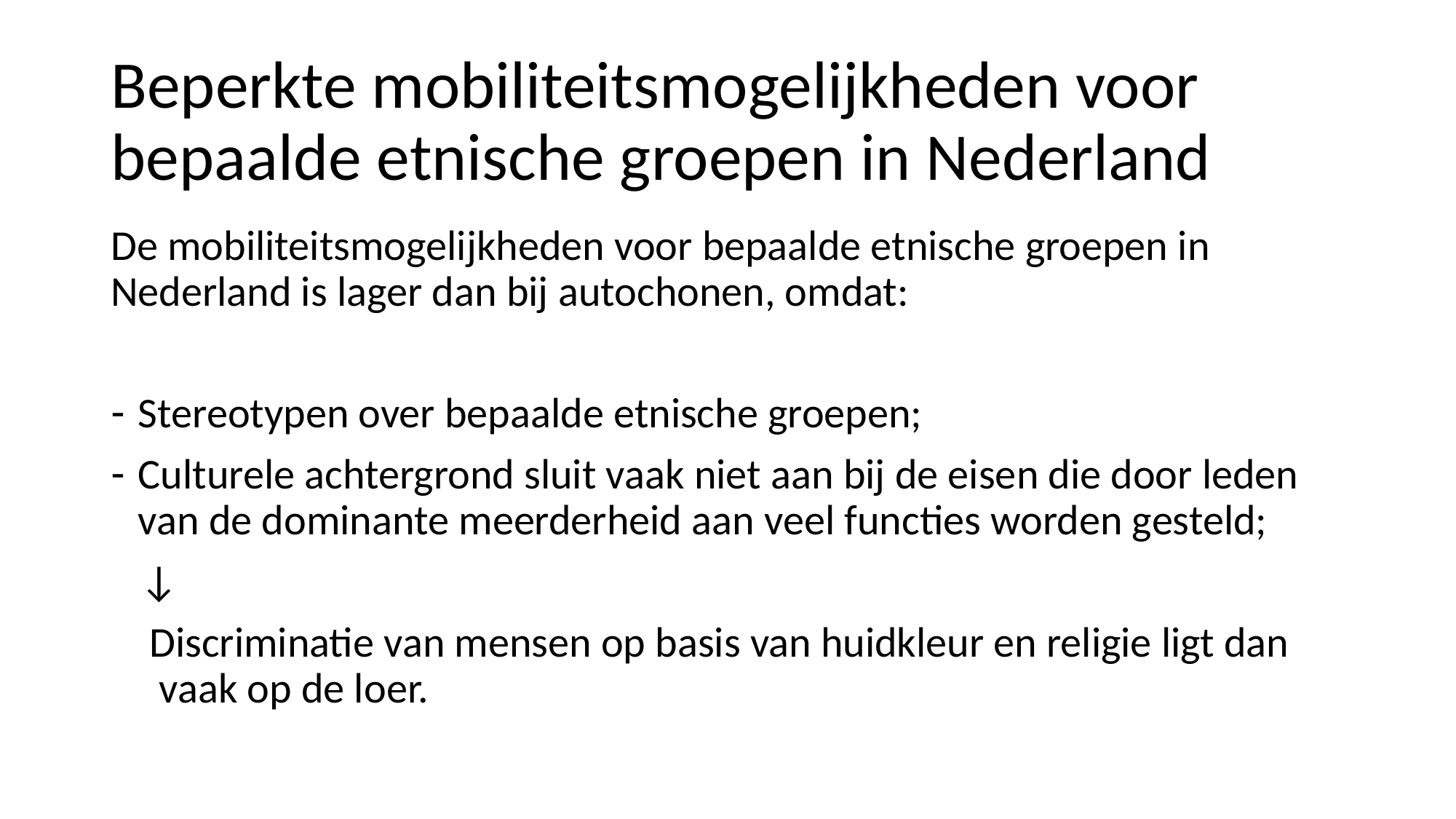

# Beperkte mobiliteitsmogelijkheden voor bepaalde etnische groepen in Nederland
De mobiliteitsmogelijkheden voor bepaalde etnische groepen in Nederland is lager dan bij autochonen, omdat:

Stereotypen over bepaalde etnische groepen;
Culturele achtergrond sluit vaak niet aan bij de eisen die door leden van de dominante meerderheid aan veel functies worden gesteld;
   ↓
    Discriminatie van mensen op basis van huidkleur en religie ligt dan
     vaak op de loer.